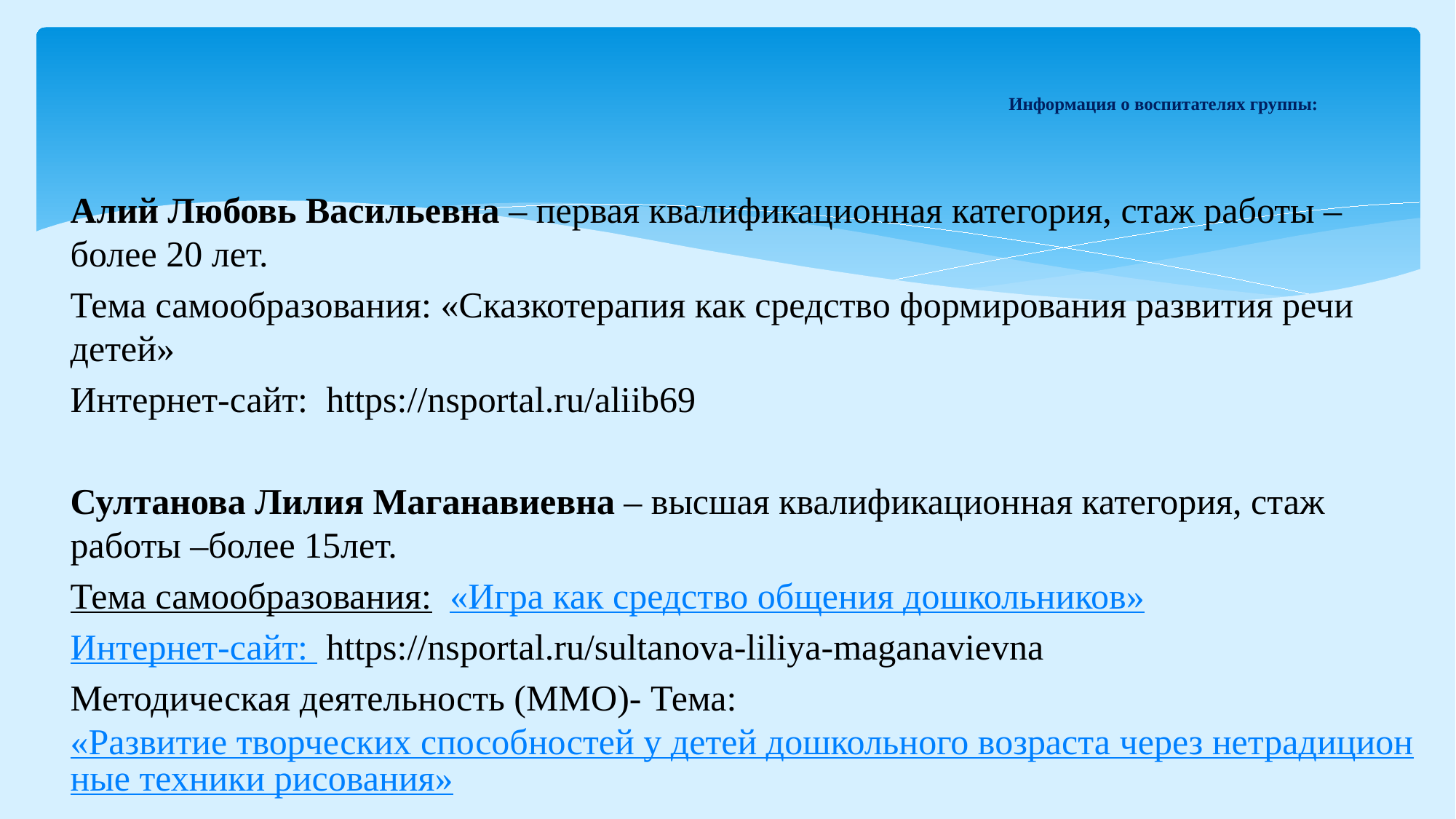

# Информация о воспитателях группы:
Алий Любовь Васильевна – первая квалификационная категория, стаж работы – более 20 лет.
Тема самообразования: «Сказкотерапия как средство формирования развития речи детей»
Интернет-сайт:  https://nsportal.ru/aliib69

Султанова Лилия Маганавиевна – высшая квалификационная категория, стаж работы –более 15лет.
Тема самообразования:  «Игра как средство общения дошкольников»
Интернет-сайт:  https://nsportal.ru/sultanova-liliya-maganavievna
Методическая деятельность (ММО)- Тема: «Развитие творческих способностей у детей дошкольного возраста через нетрадиционные техники рисования»